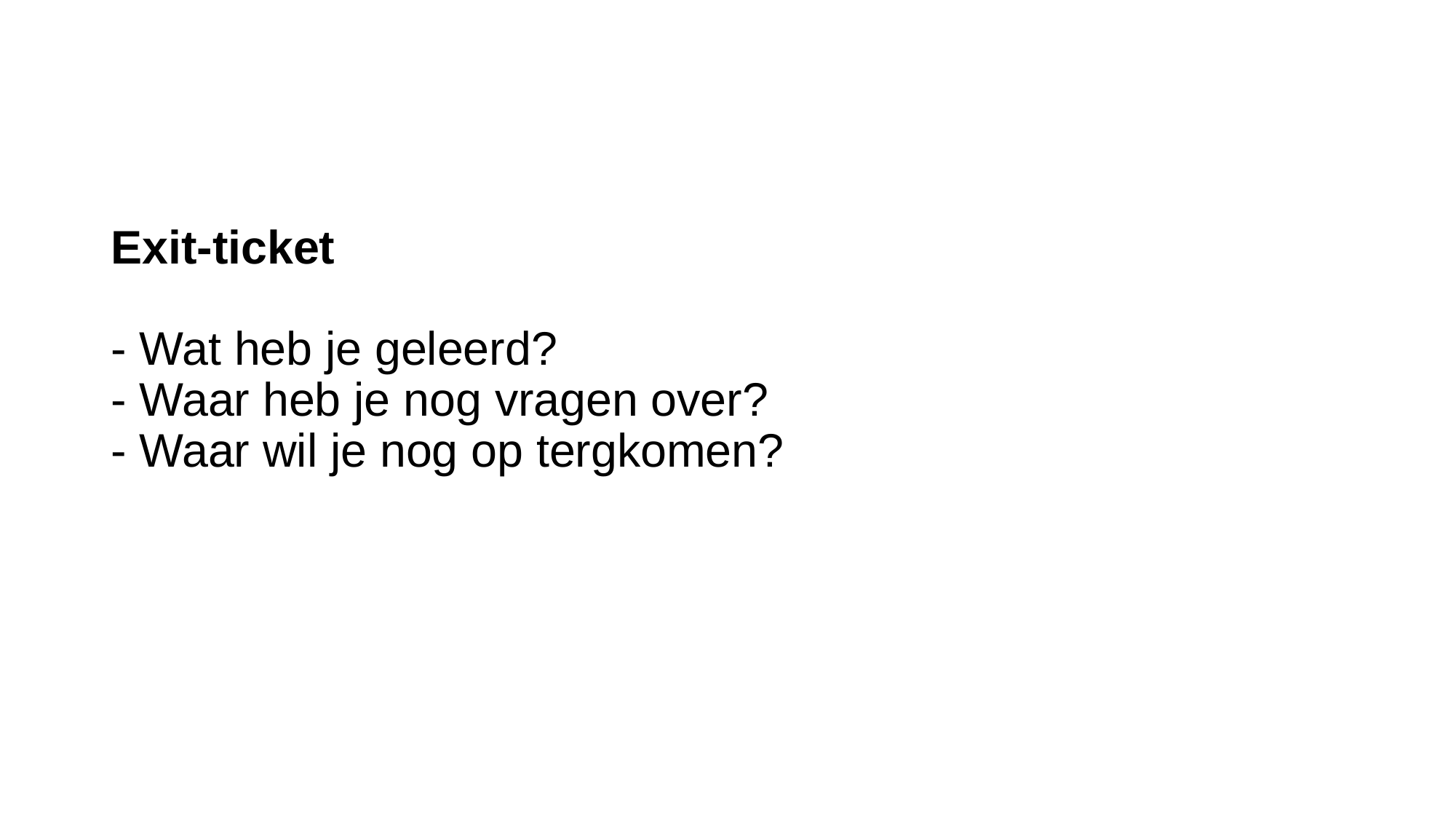

#
Exit-ticket
- Wat heb je geleerd?
- Waar heb je nog vragen over?
- Waar wil je nog op tergkomen?